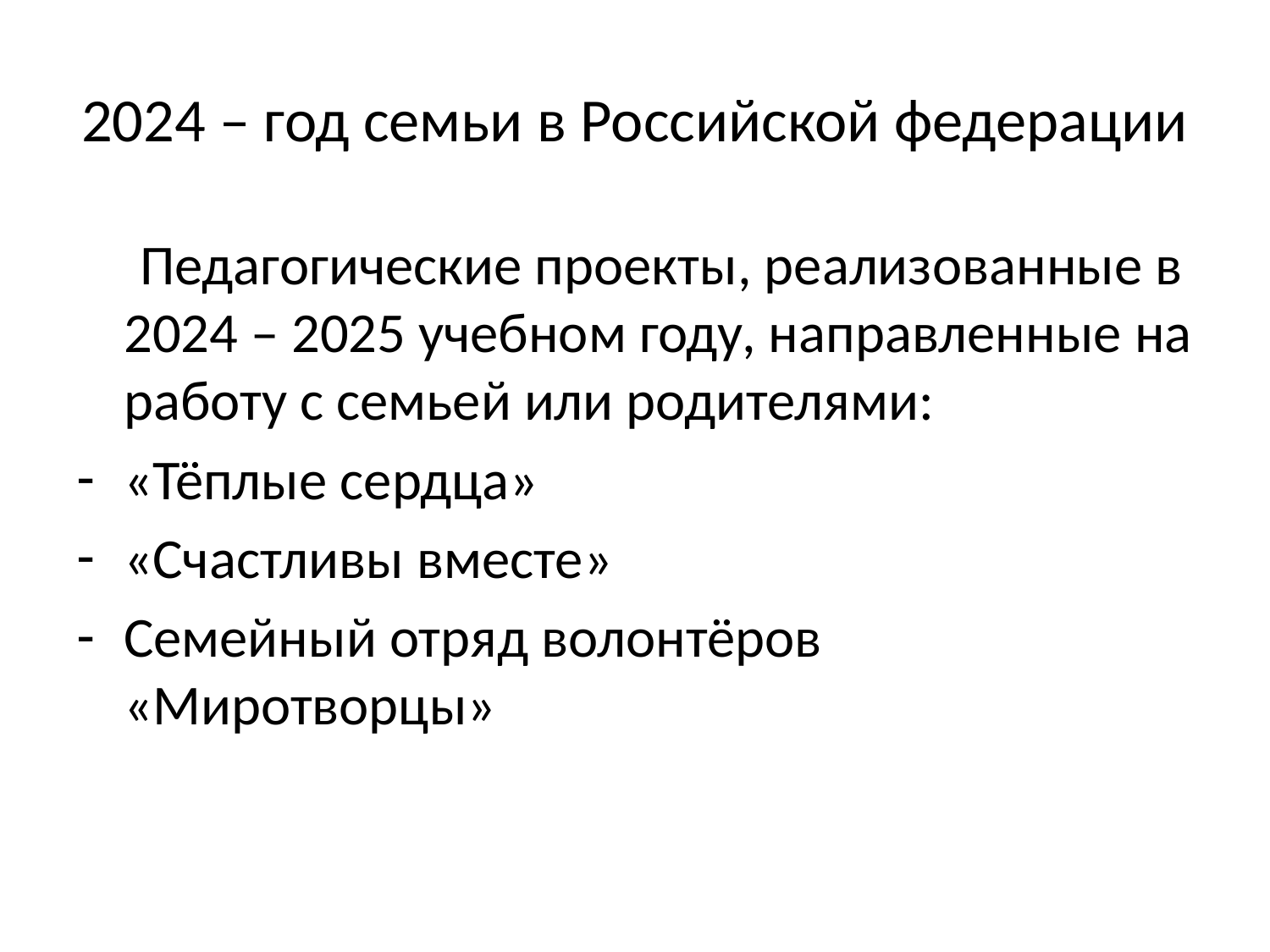

# 2024 – год семьи в Российской федерации
     Педагогические проекты, реализованные в 2024 – 2025 учебном году, направленные на работу с семьей или родителями:
«Тёплые сердца»
«Счастливы вместе»
Семейный отряд волонтёров «Миротворцы»